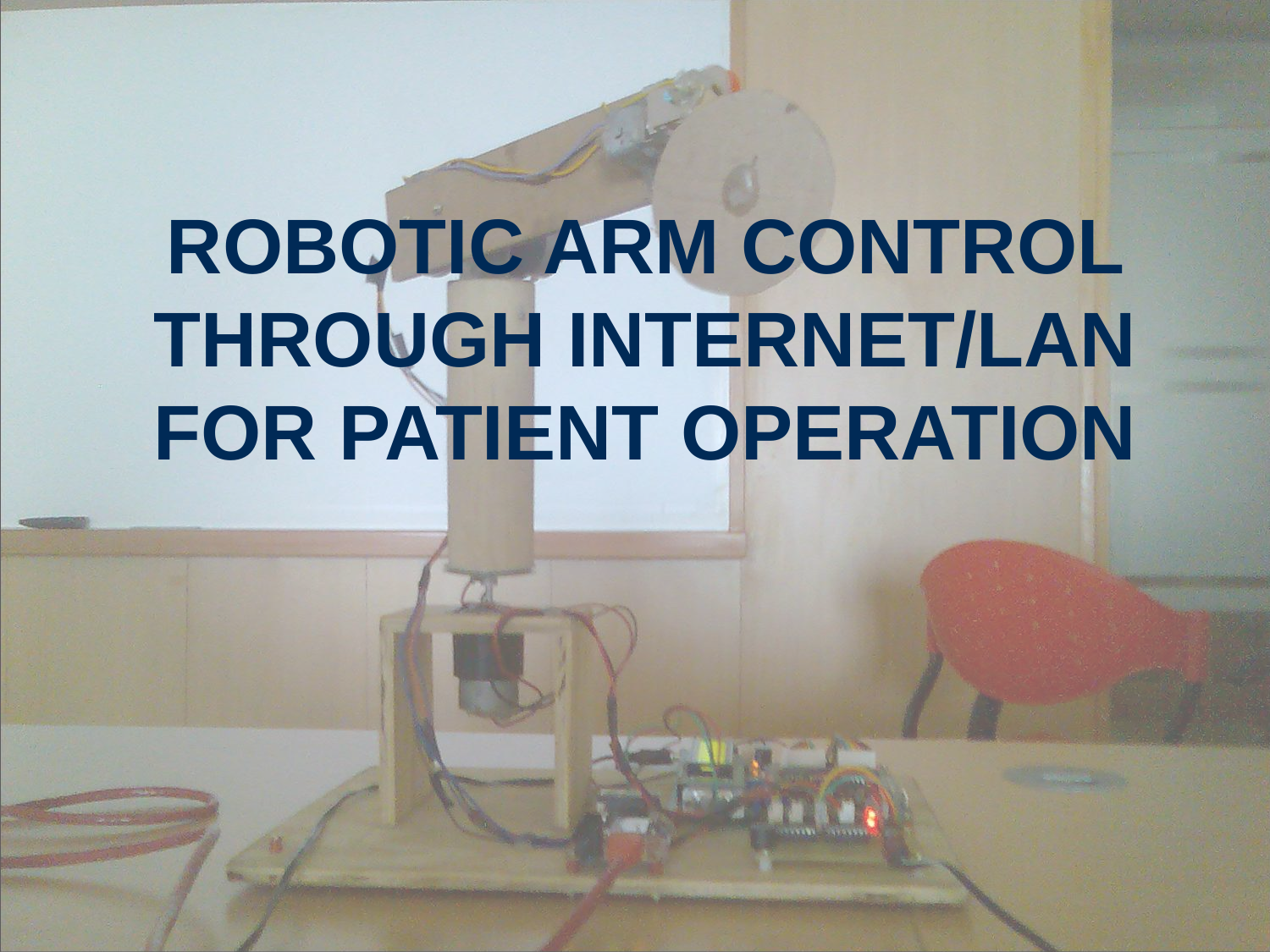

Robotic arm control through internet/Lan for patient operation